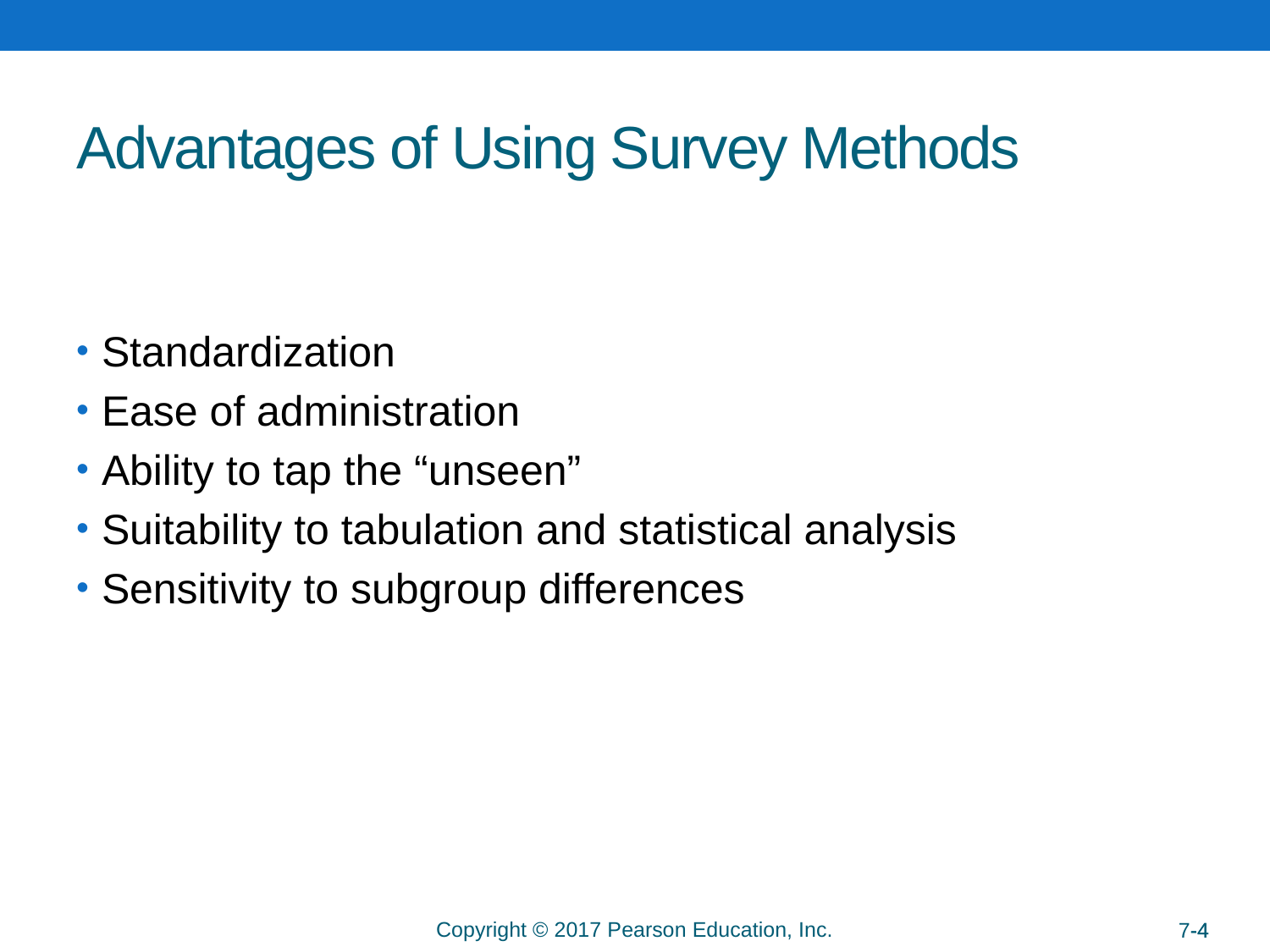

# Advantages of Using Survey Methods
Standardization
Ease of administration
Ability to tap the “unseen”
Suitability to tabulation and statistical analysis
Sensitivity to subgroup differences